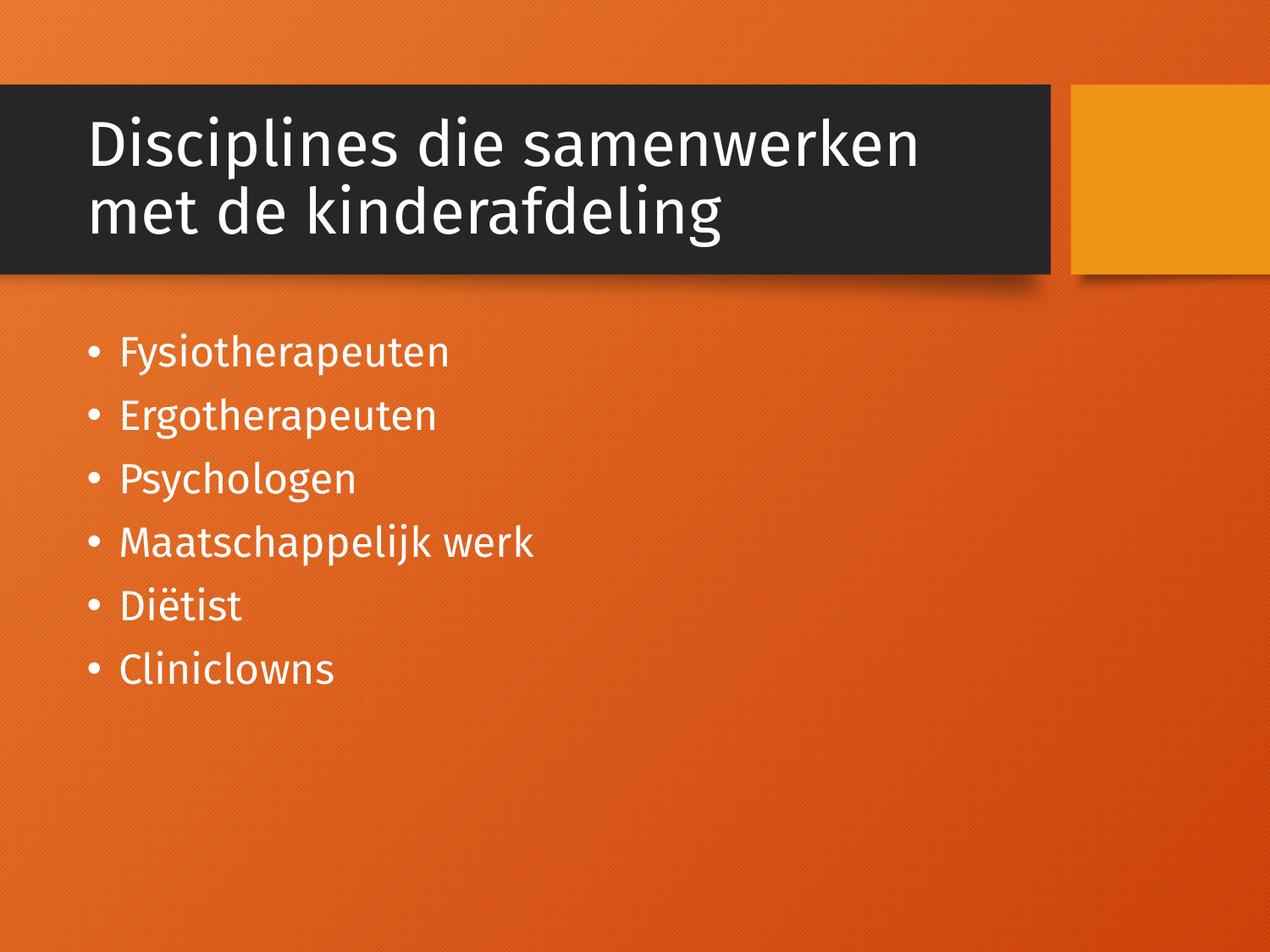

# Disciplines die samenwerken met de kinderafdeling
Fysiotherapeuten
Ergotherapeuten
Psychologen
Maatschappelijk werk
Diëtist
Cliniclowns